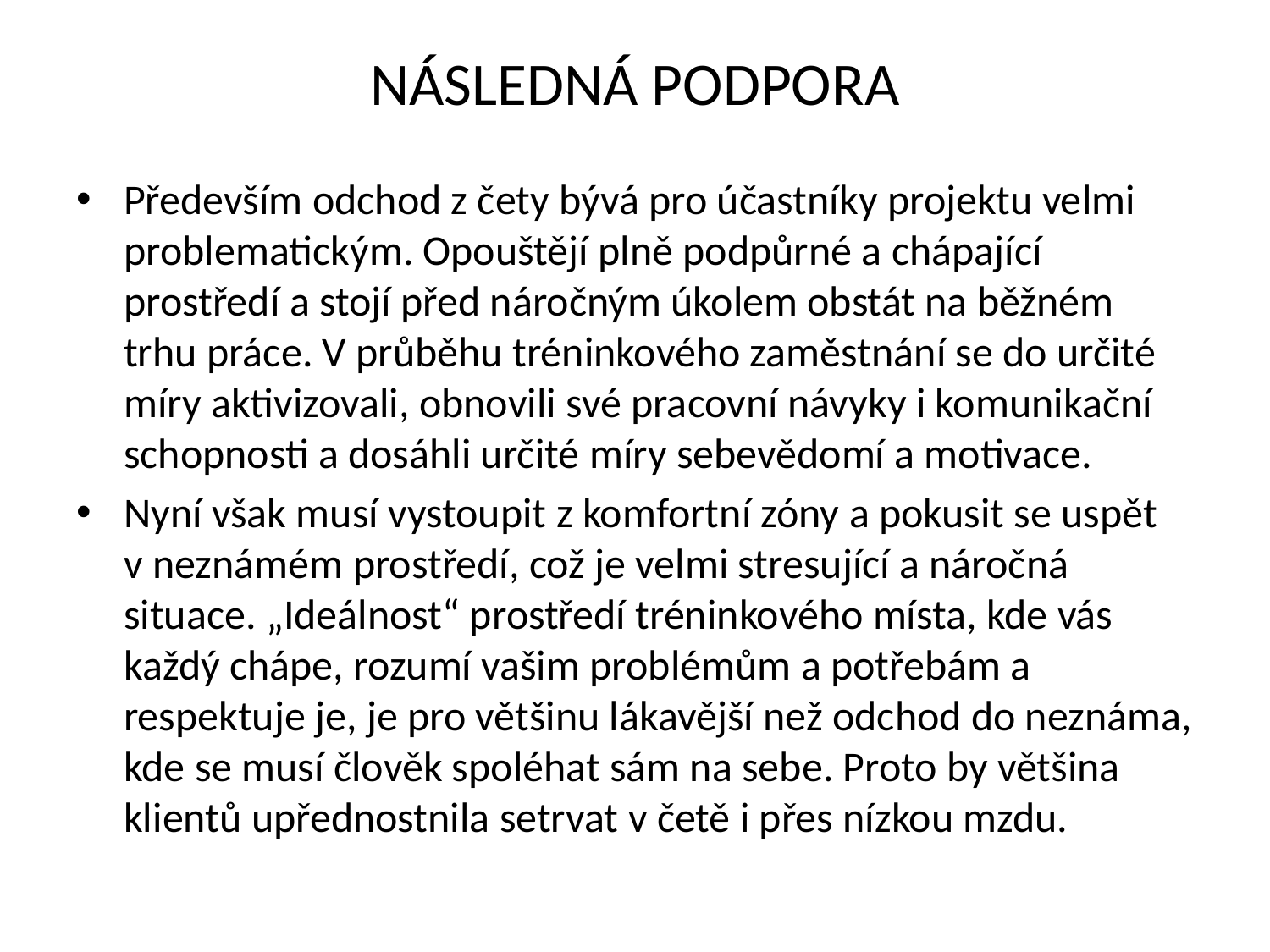

# NÁSLEDNÁ PODPORA
Především odchod z čety bývá pro účastníky projektu velmi problematickým. Opouštějí plně podpůrné a chápající prostředí a stojí před náročným úkolem obstát na běžném trhu práce. V průběhu tréninkového zaměstnání se do určité míry aktivizovali, obnovili své pracovní návyky i komunikační schopnosti a dosáhli určité míry sebevědomí a motivace.
Nyní však musí vystoupit z komfortní zóny a pokusit se uspět v neznámém prostředí, což je velmi stresující a náročná situace. „Ideálnost“ prostředí tréninkového místa, kde vás každý chápe, rozumí vašim problémům a potřebám a respektuje je, je pro většinu lákavější než odchod do neznáma, kde se musí člověk spoléhat sám na sebe. Proto by většina klientů upřednostnila setrvat v četě i přes nízkou mzdu.